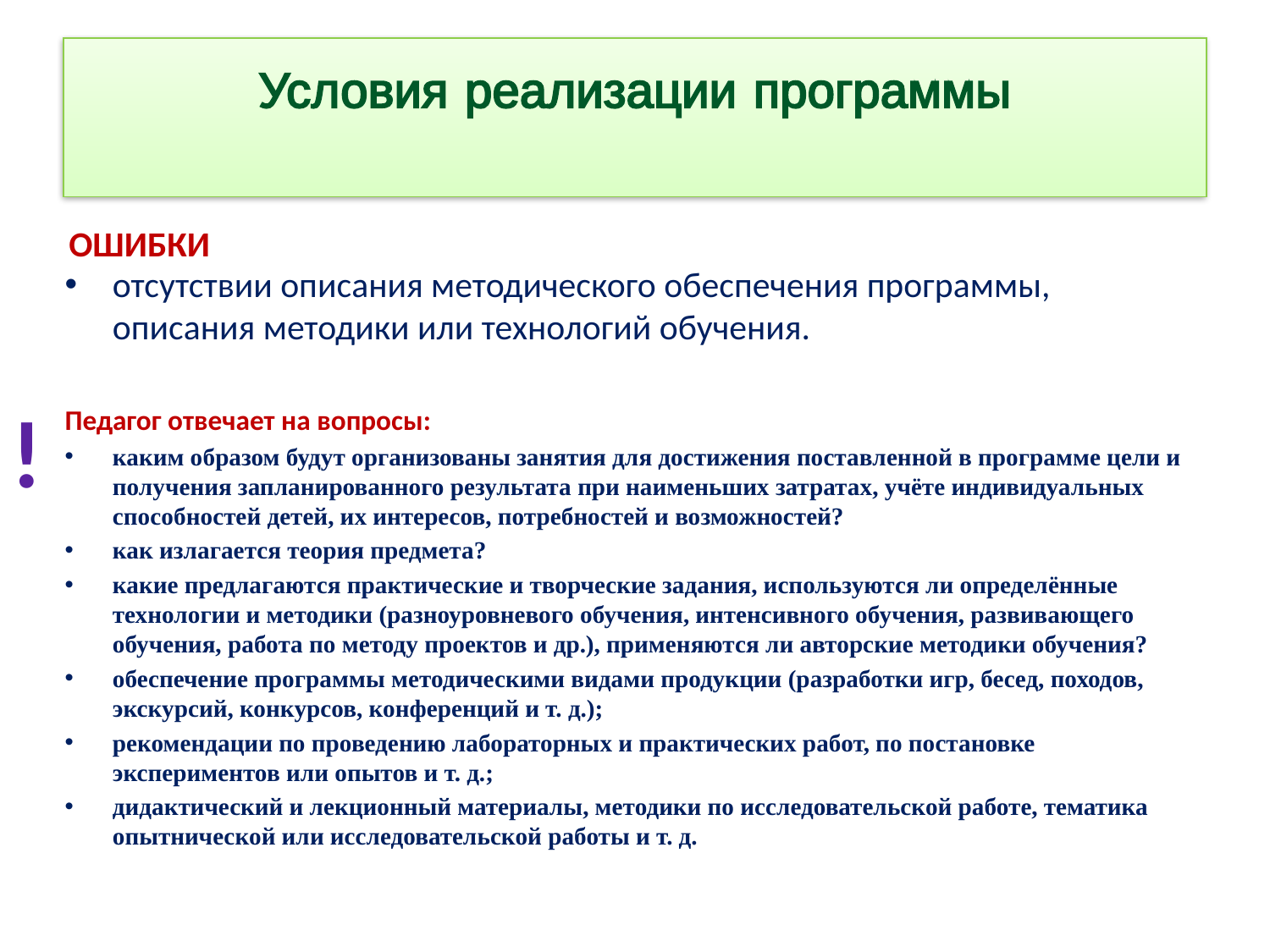

# Условия реализации программы
ОШИБКИ
отсутствии описания методического обеспечения программы, описания методики или технологий обучения.

Педагог отвечает на вопросы:
каким образом будут организованы занятия для достижения поставленной в программе цели и получения запланированного результата при наименьших затратах, учёте индивидуальных способностей детей, их интересов, потребностей и возможностей?
как излагается теория предмета?
какие предлагаются практические и творческие задания, используются ли определённые технологии и методики (разноуровневого обучения, интенсивного обучения, развивающего обучения, работа по методу проектов и др.), применяются ли авторские методики обучения?
обеспечение программы методическими видами продукции (разработки игр, бесед, походов, экскурсий, конкурсов, конференций и т. д.);
рекомендации по проведению лабораторных и практических работ, по постановке экспериментов или опытов и т. д.;
дидактический и лекционный материалы, методики по исследовательской работе, тематика опытнической или исследовательской работы и т. д.
!